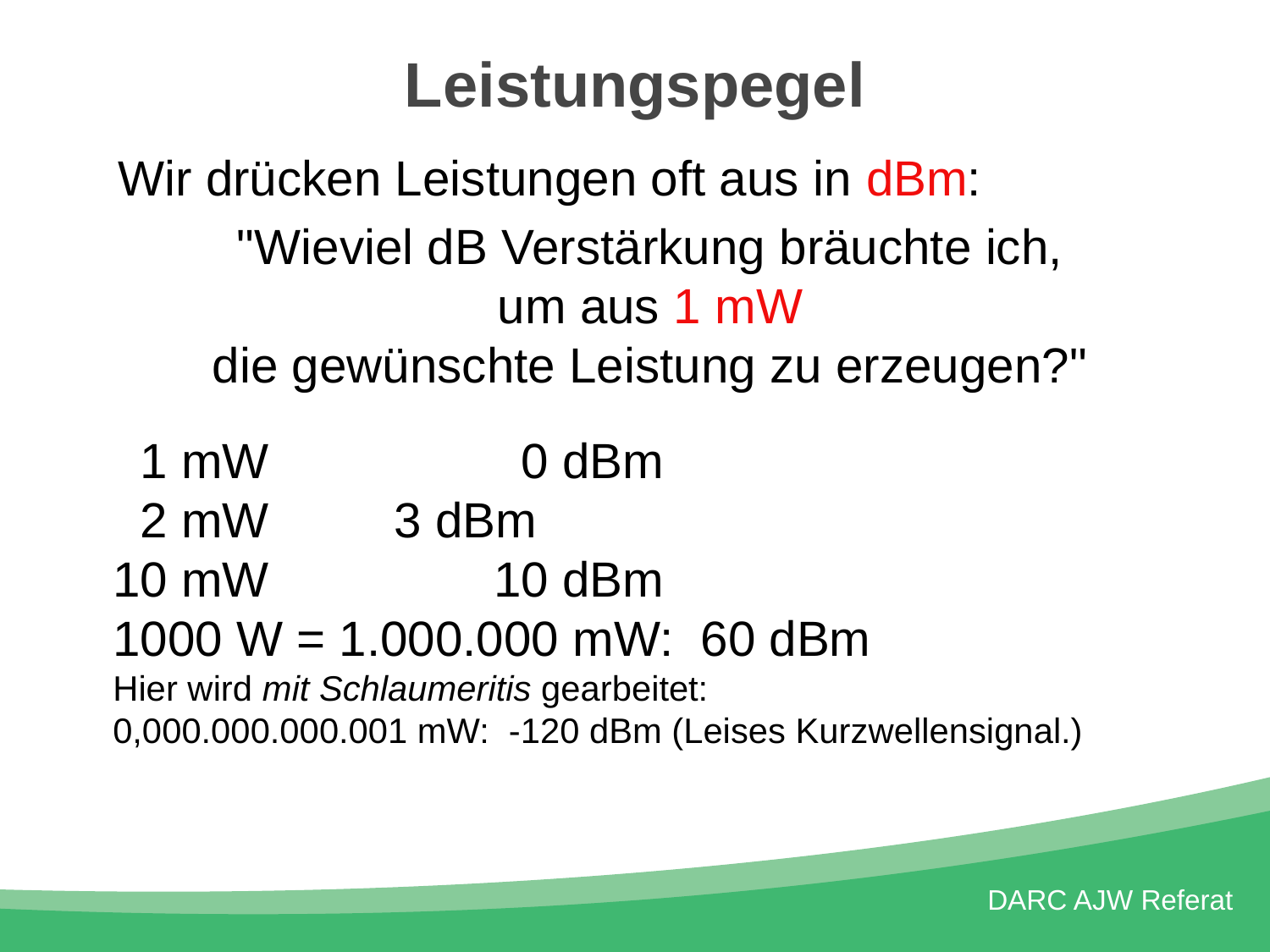

Leistungspegel
Wir drücken Leistungen oft aus in dBm:
"Wieviel dB Verstärkung bräuchte ich,
um aus 1 mW
die gewünschte Leistung zu erzeugen?"
  1 mW	   	  0 dBm
  2 mW    	  3 dBm
10 mW 		10 dBm
1000 W = 1.000.000 mW:  60 dBm
Hier wird mit Schlaumeritis gearbeitet:
0,000.000.000.001 mW:  -120 dBm (Leises Kurzwellensignal.)